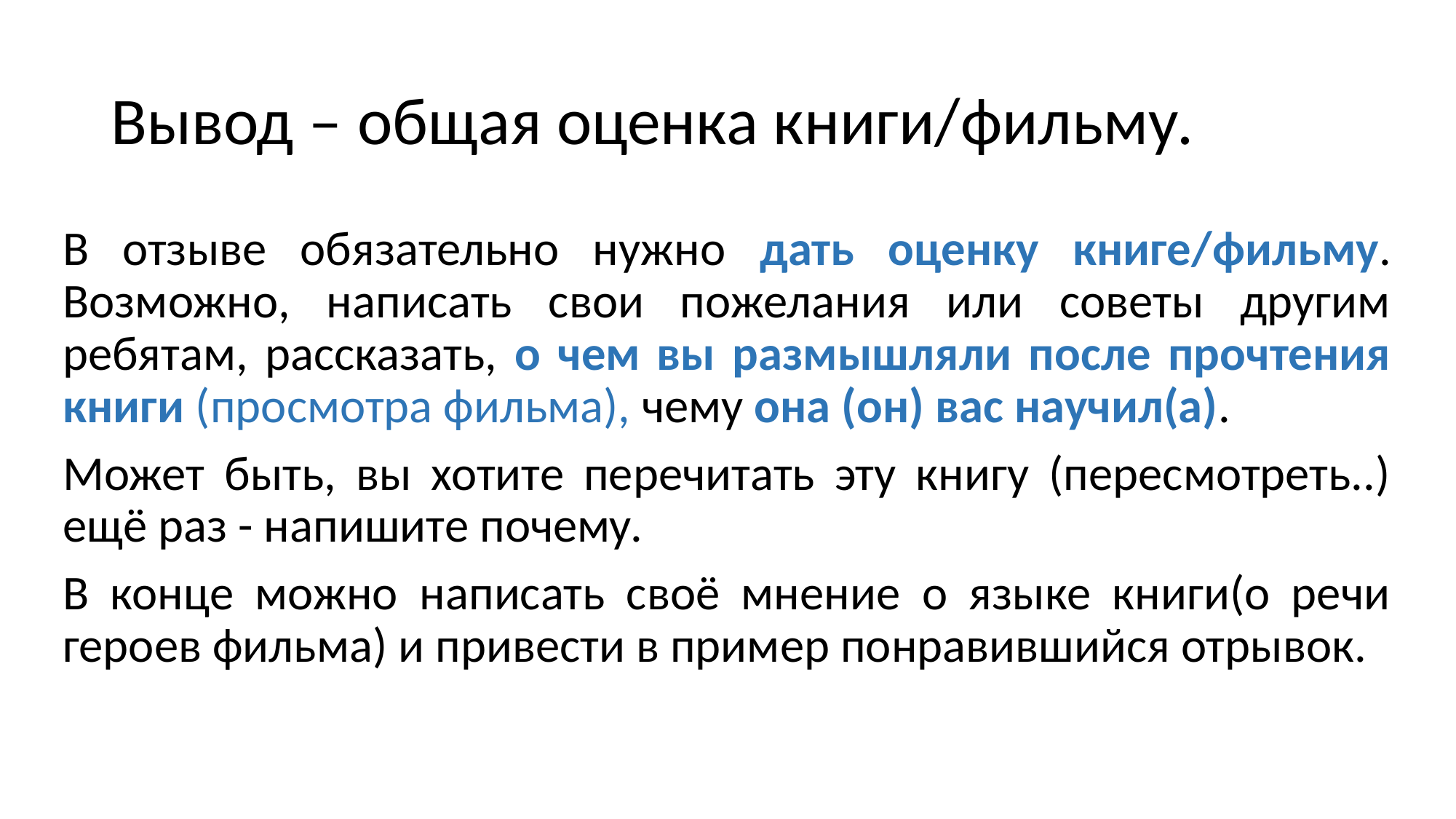

# Вывод – общая оценка книги/фильму.
В отзыве обязательно нужно дать оценку книге/фильму. Возможно, написать свои пожелания или советы другим ребятам, рассказать, о чем вы размышляли после прочтения книги (просмотра фильма), чему она (он) вас научил(а).
Может быть, вы хотите перечитать эту книгу (пересмотреть..) ещё раз - напишите почему.
В конце можно написать своё мнение о языке книги(о речи героев фильма) и привести в пример понравившийся отрывок.